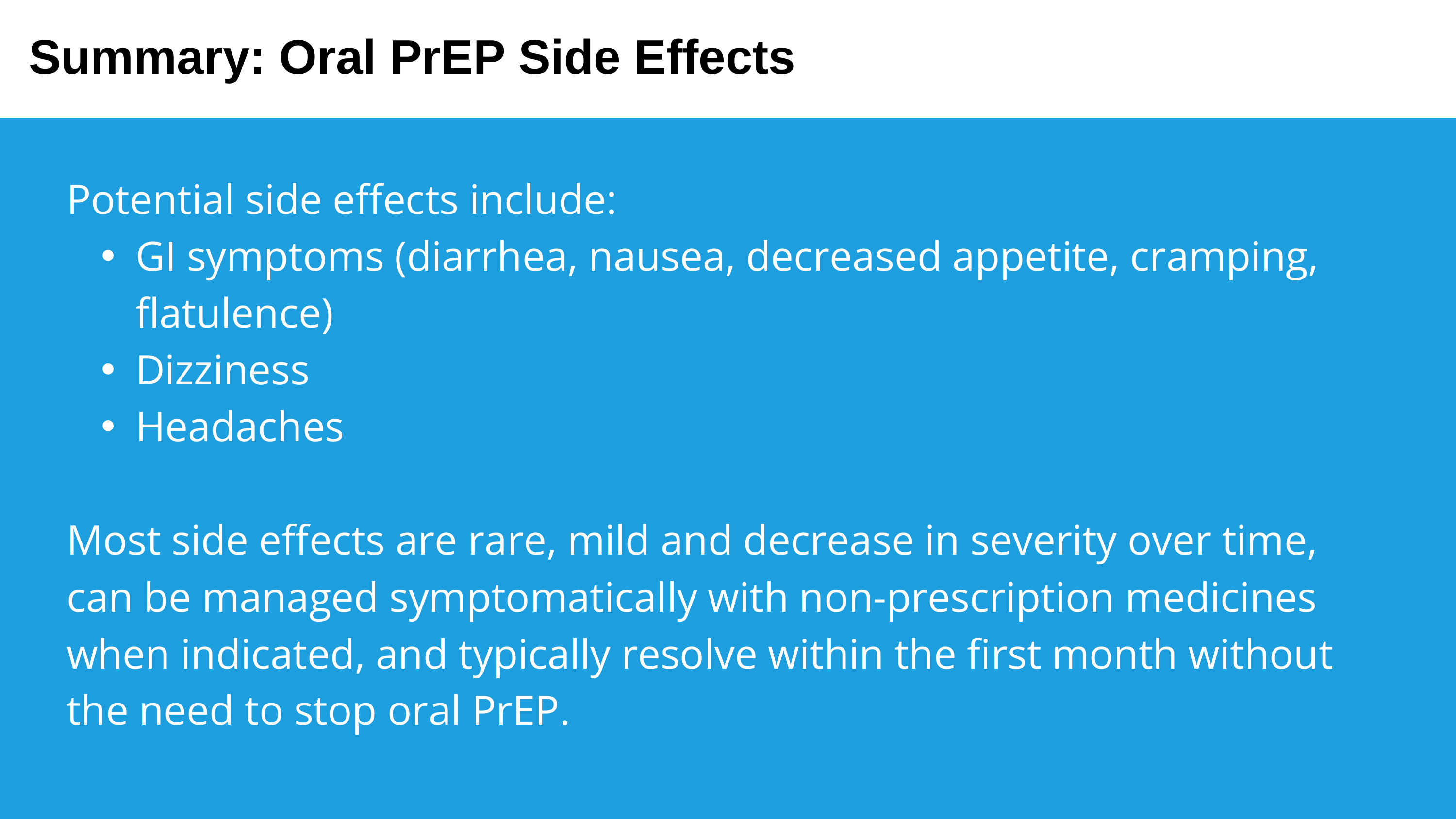

Summary: Oral PrEP Side Effects

Potential side effects include:
GI symptoms (diarrhea, nausea, decreased appetite, cramping, flatulence)
Dizziness
Headaches

Most side effects are rare, mild and decrease in severity over time, can be managed symptomatically with non-prescription medicines when indicated, and typically resolve within the first month without the need to stop oral PrEP.